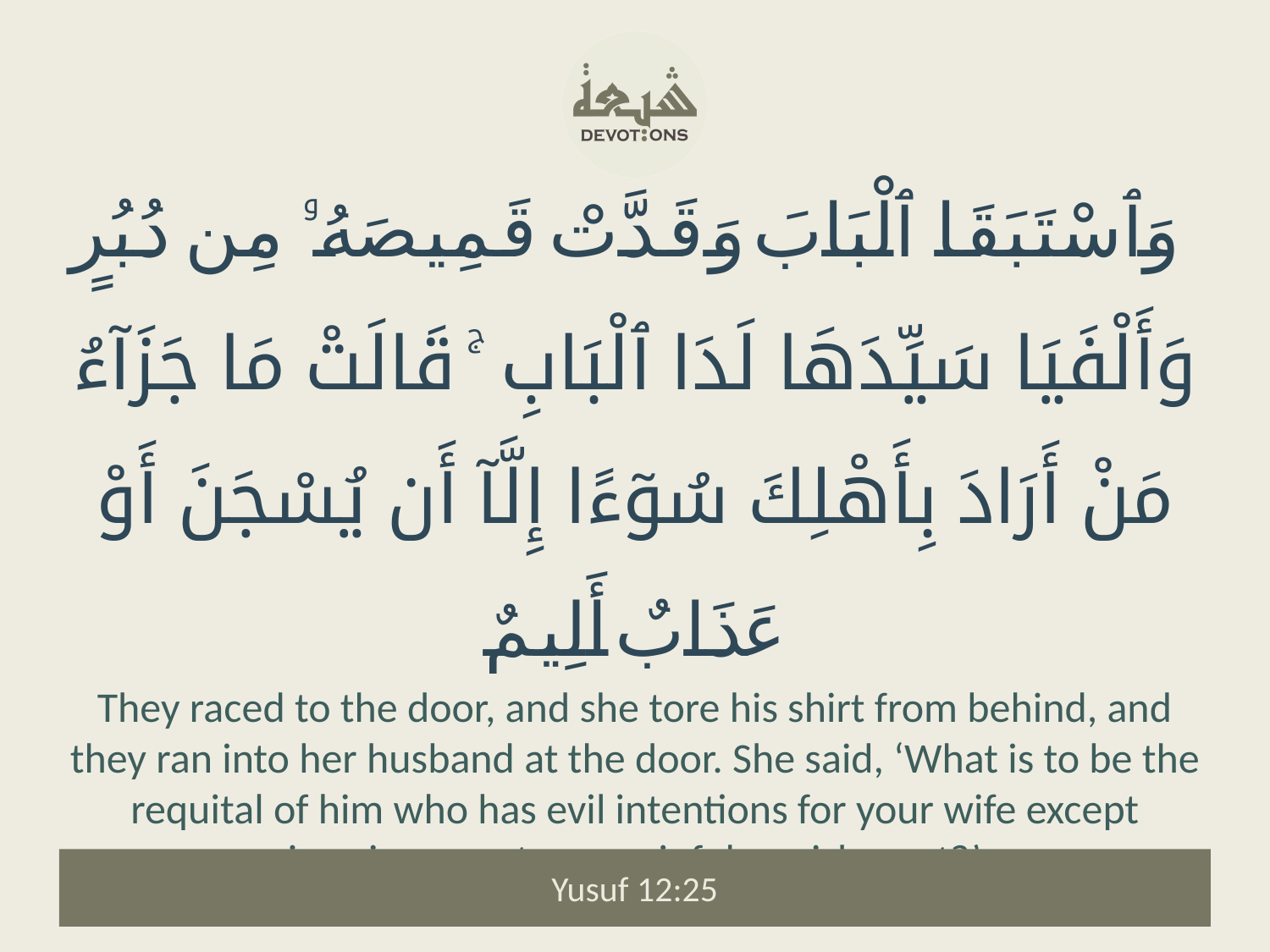

وَٱسْتَبَقَا ٱلْبَابَ وَقَدَّتْ قَمِيصَهُۥ مِن دُبُرٍ وَأَلْفَيَا سَيِّدَهَا لَدَا ٱلْبَابِ ۚ قَالَتْ مَا جَزَآءُ مَنْ أَرَادَ بِأَهْلِكَ سُوٓءًا إِلَّآ أَن يُسْجَنَ أَوْ عَذَابٌ أَلِيمٌ
They raced to the door, and she tore his shirt from behind, and they ran into her husband at the door. She said, ‘What is to be the requital of him who has evil intentions for your wife except imprisonment or a painful punishment?’
Yusuf 12:25